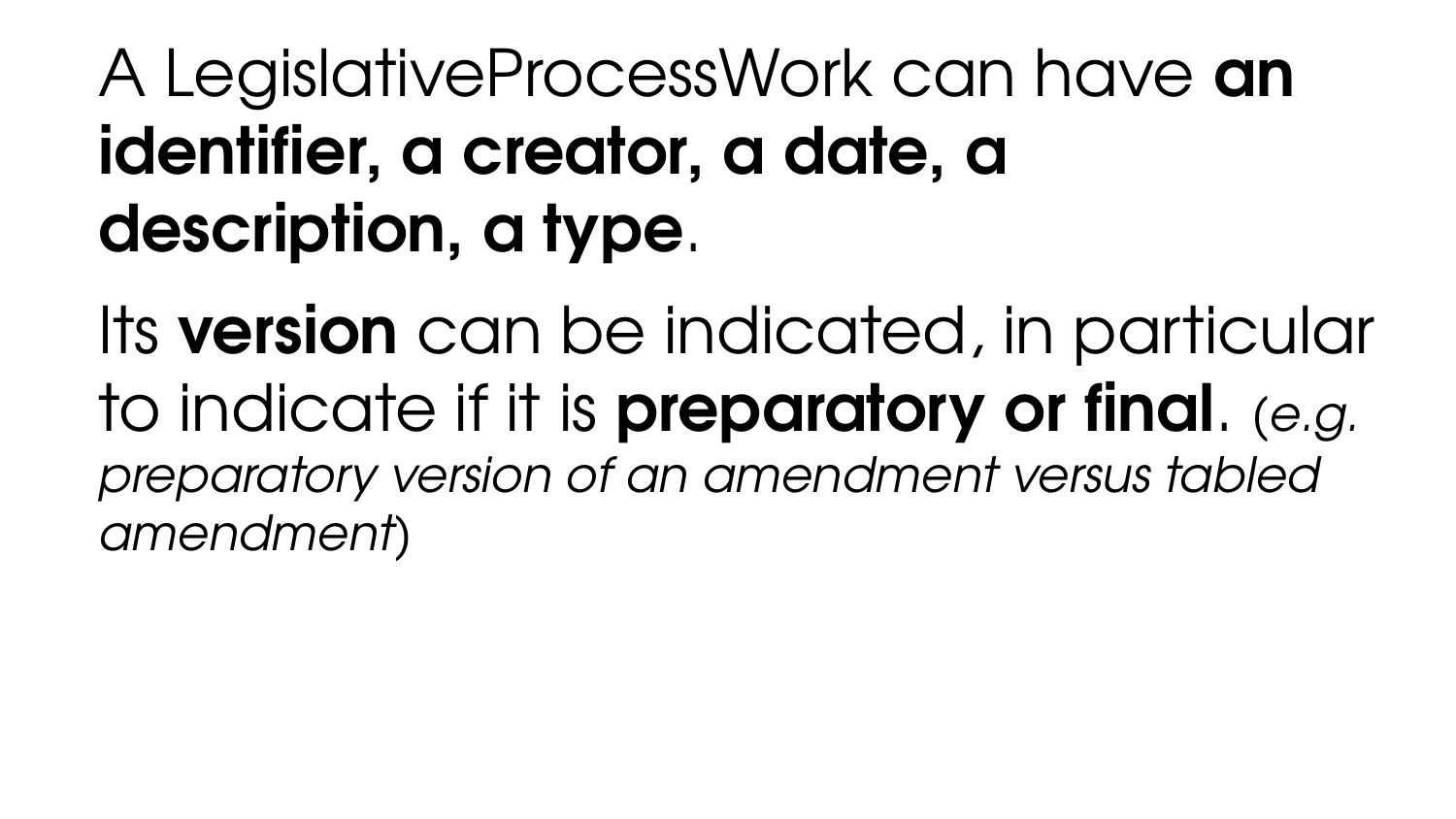

A LegislativeProcessWork can have an identifier, a creator, a date, a description, a type.
Its version can be indicated, in particular to indicate if it is preparatory or final. (e.g. preparatory version of an amendment versus tabled amendment)